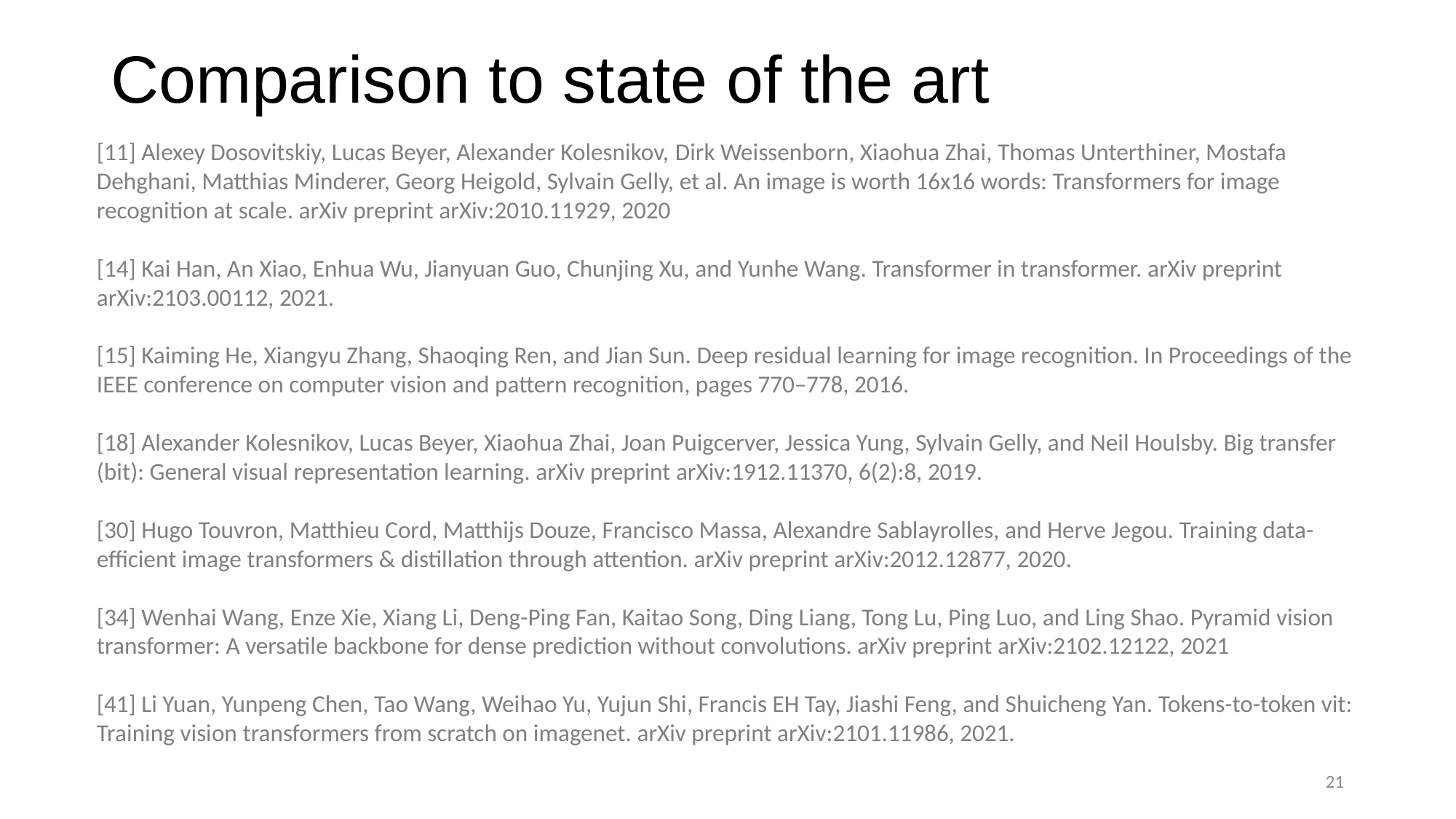

# Comparison to state of the art
[11] Alexey Dosovitskiy, Lucas Beyer, Alexander Kolesnikov, Dirk Weissenborn, Xiaohua Zhai, Thomas Unterthiner, Mostafa Dehghani, Matthias Minderer, Georg Heigold, Sylvain Gelly, et al. An image is worth 16x16 words: Transformers for image recognition at scale. arXiv preprint arXiv:2010.11929, 2020

[14] Kai Han, An Xiao, Enhua Wu, Jianyuan Guo, Chunjing Xu, and Yunhe Wang. Transformer in transformer. arXiv preprint arXiv:2103.00112, 2021.

[15] Kaiming He, Xiangyu Zhang, Shaoqing Ren, and Jian Sun. Deep residual learning for image recognition. In Proceedings of the IEEE conference on computer vision and pattern recognition, pages 770–778, 2016.

[18] Alexander Kolesnikov, Lucas Beyer, Xiaohua Zhai, Joan Puigcerver, Jessica Yung, Sylvain Gelly, and Neil Houlsby. Big transfer (bit): General visual representation learning. arXiv preprint arXiv:1912.11370, 6(2):8, 2019.

[30] Hugo Touvron, Matthieu Cord, Matthijs Douze, Francisco Massa, Alexandre Sablayrolles, and Herve Jegou. Training data-efficient image transformers & distillation through attention. arXiv preprint arXiv:2012.12877, 2020.

[34] Wenhai Wang, Enze Xie, Xiang Li, Deng-Ping Fan, Kaitao Song, Ding Liang, Tong Lu, Ping Luo, and Ling Shao. Pyramid vision transformer: A versatile backbone for dense prediction without convolutions. arXiv preprint arXiv:2102.12122, 2021

[41] Li Yuan, Yunpeng Chen, Tao Wang, Weihao Yu, Yujun Shi, Francis EH Tay, Jiashi Feng, and Shuicheng Yan. Tokens-to-token vit: Training vision transformers from scratch on imagenet. arXiv preprint arXiv:2101.11986, 2021.

21